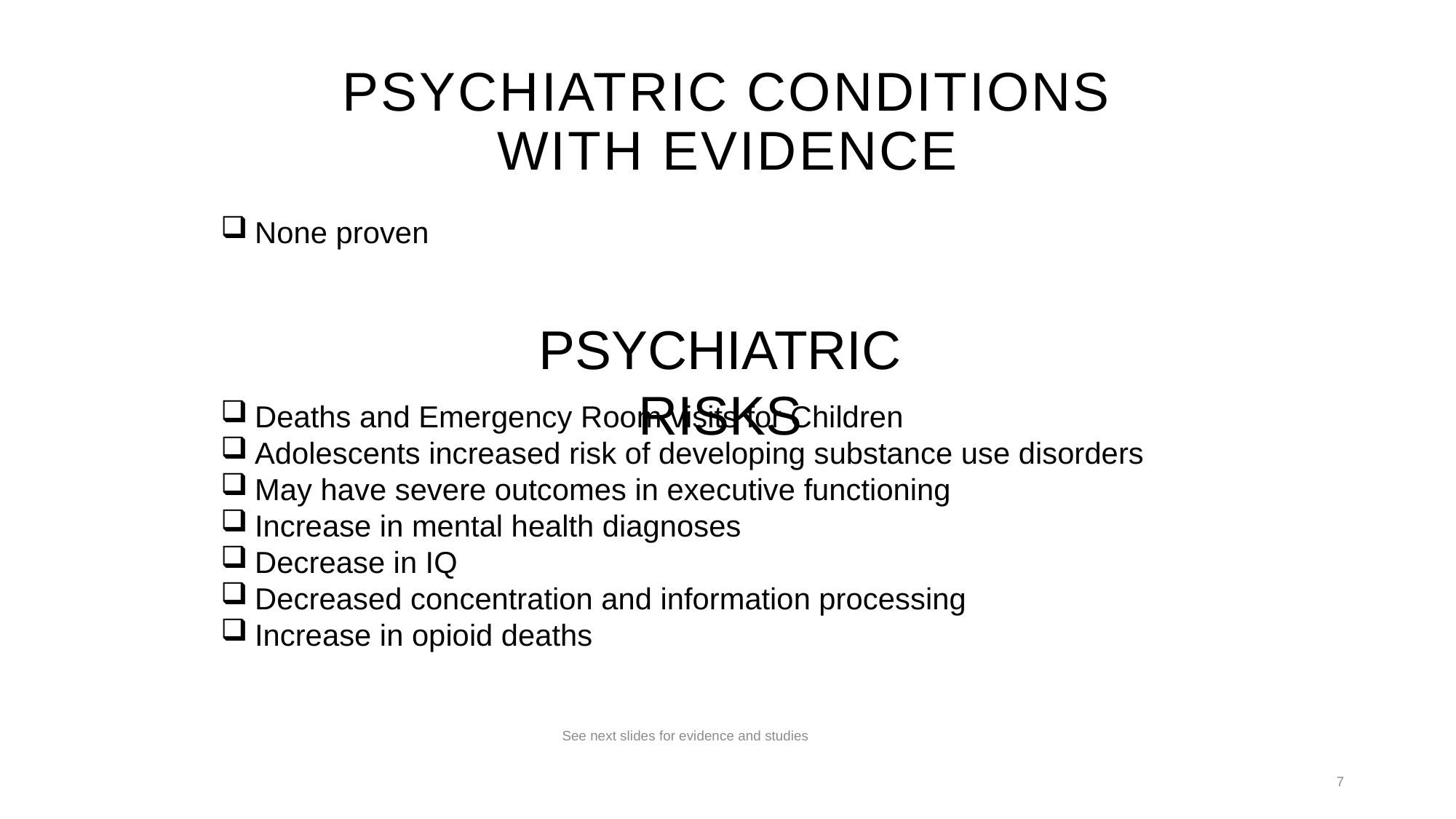

# Psychiatric conditions with evidence
None proven
PSYCHIATRIC RISKS
Deaths and Emergency Room visits for Children
Adolescents increased risk of developing substance use disorders
May have severe outcomes in executive functioning
Increase in mental health diagnoses
Decrease in IQ
Decreased concentration and information processing
Increase in opioid deaths
See next slides for evidence and studies
7